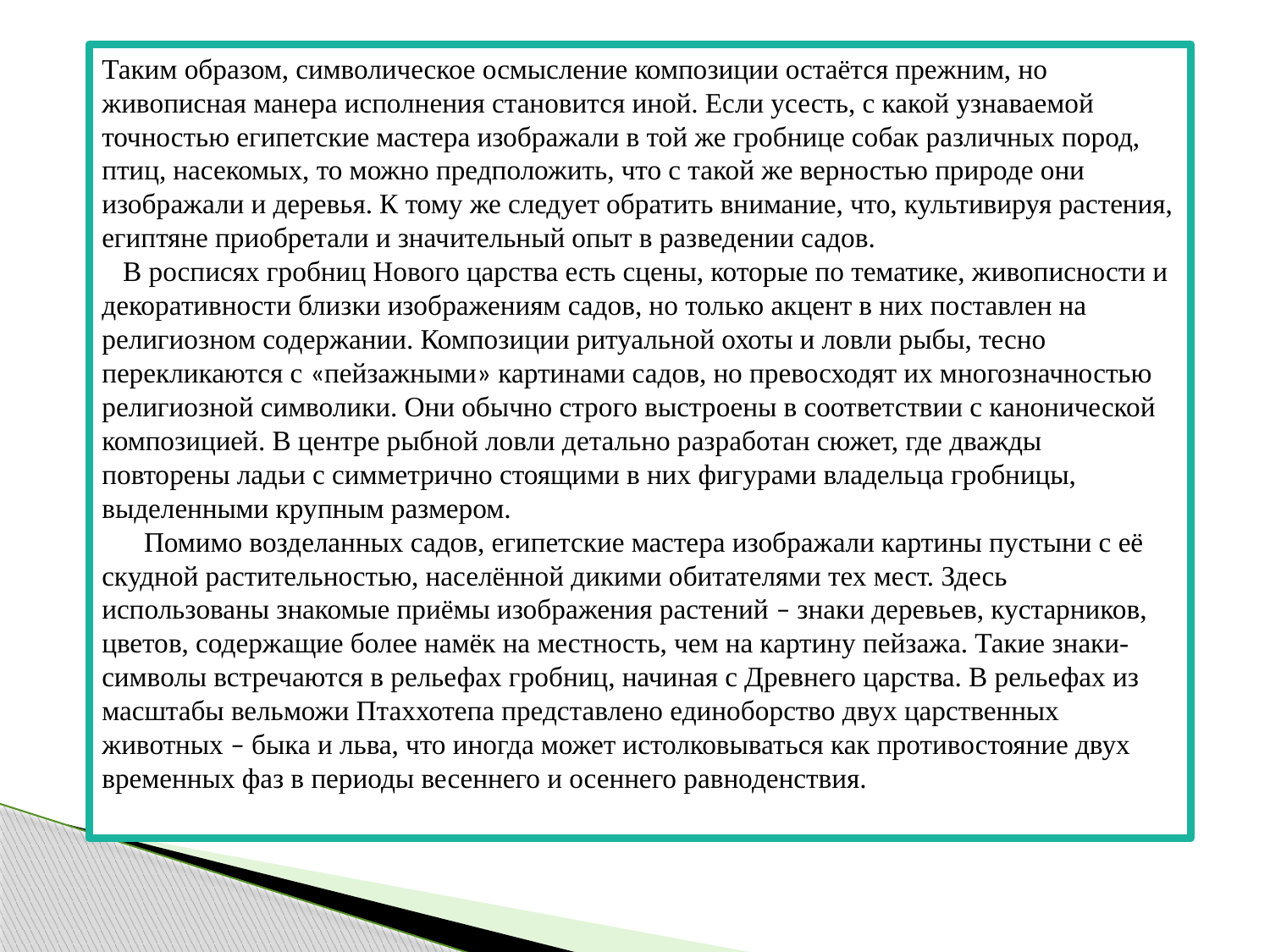

Таким образом, символическое осмысление композиции остаётся прежним, но живописная манера исполнения становится иной. Если усесть, с какой узнаваемой точностью египетские мастера изображали в той же гробнице собак различных пород, птиц, насекомых, то можно предположить, что с такой же верностью природе они изображали и деревья. К тому же следует обратить внимание, что, культивируя растения, египтяне приобретали и значительный опыт в разведении садов.
   В росписях гробниц Нового царства есть сцены, которые по тематике, живописности и декоративности близки изображениям садов, но только акцент в них поставлен на религиозном содержании. Композиции ритуальной охоты и ловли рыбы, тесно перекликаются с «пейзажными» картинами садов, но превосходят их многозначностью религиозной символики. Они обычно строго выстроены в соответствии с канонической композицией. В центре рыбной ловли детально разработан сюжет, где дважды повторены ладьи с симметрично стоящими в них фигурами владельца гробницы, выделенными крупным размером.
      Помимо возделанных садов, египетские мастера изображали картины пустыни с её скудной растительностью, населённой дикими обитателями тех мест. Здесь использованы знакомые приёмы изображения растений – знаки деревьев, кустарников, цветов, содержащие более намёк на местность, чем на картину пейзажа. Такие знаки-символы встречаются в рельефах гробниц, начиная с Древнего царства. В рельефах из масштабы вельможи Птаххотепа представлено единоборство двух царственных животных – быка и льва, что иногда может истолковываться как противостояние двух временных фаз в периоды весеннего и осеннего равноденствия.